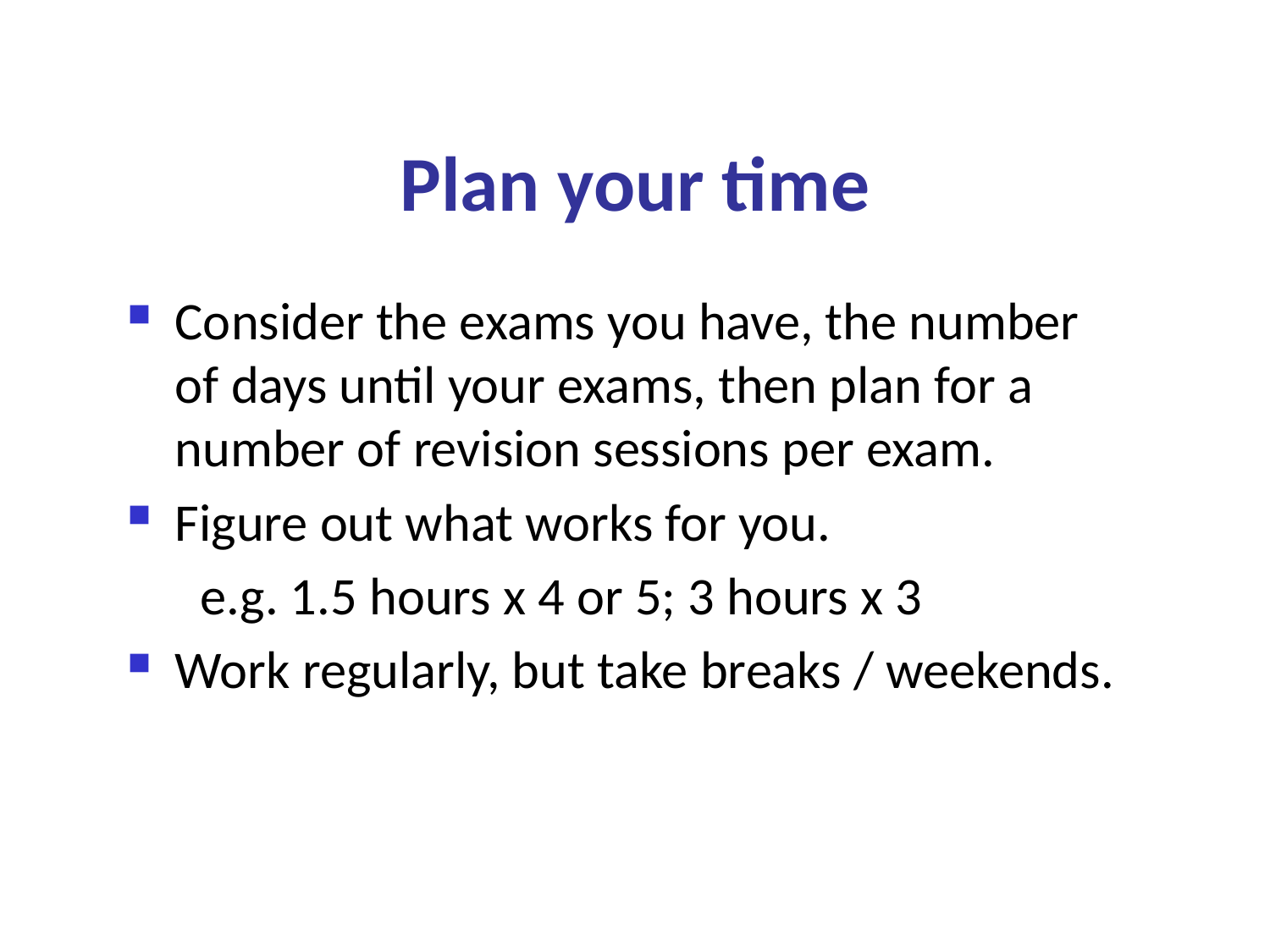

Plan your time
Consider the exams you have, the number of days until your exams, then plan for a number of revision sessions per exam.
Figure out what works for you.
      e.g. 1.5 hours x 4 or 5; 3 hours x 3
Work regularly, but take breaks / weekends.